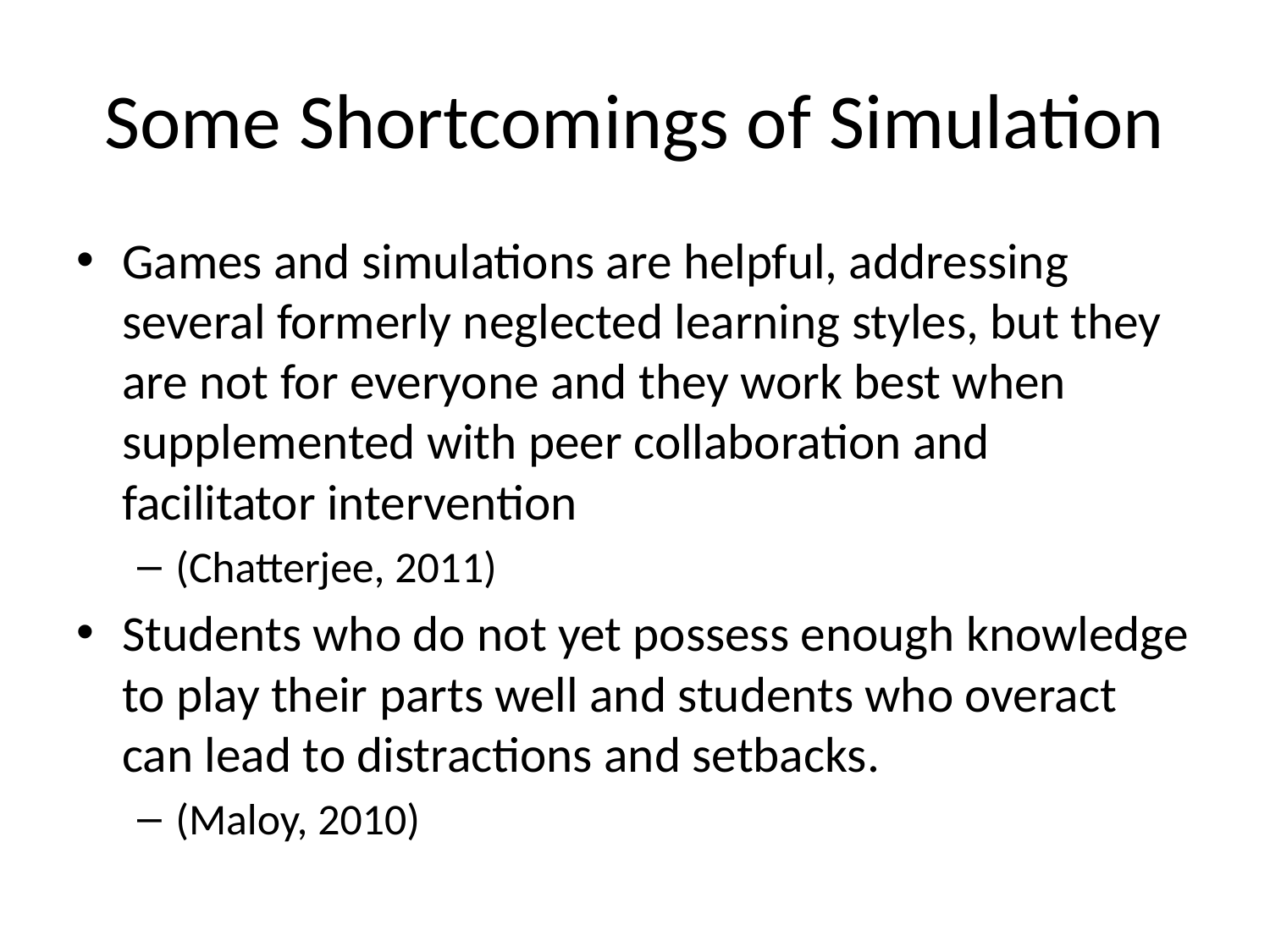

# Some Shortcomings of Simulation
Games and simulations are helpful, addressing several formerly neglected learning styles, but they are not for everyone and they work best when supplemented with peer collaboration and facilitator intervention
(Chatterjee, 2011)
Students who do not yet possess enough knowledge to play their parts well and students who overact can lead to distractions and setbacks.
(Maloy, 2010)